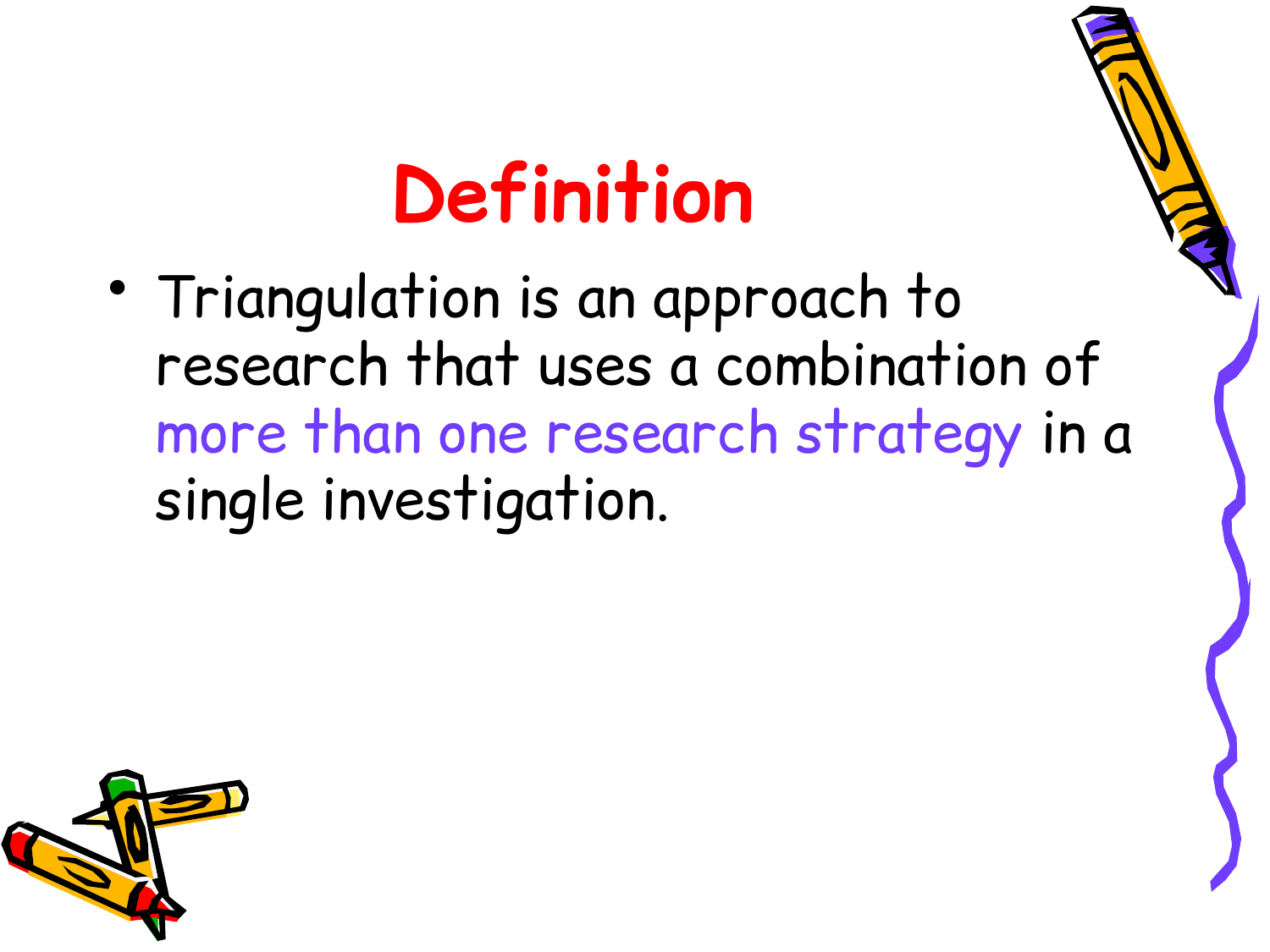

# Definition
Triangulation is an approach to research that uses a combination of more than one research strategy in a single investigation.